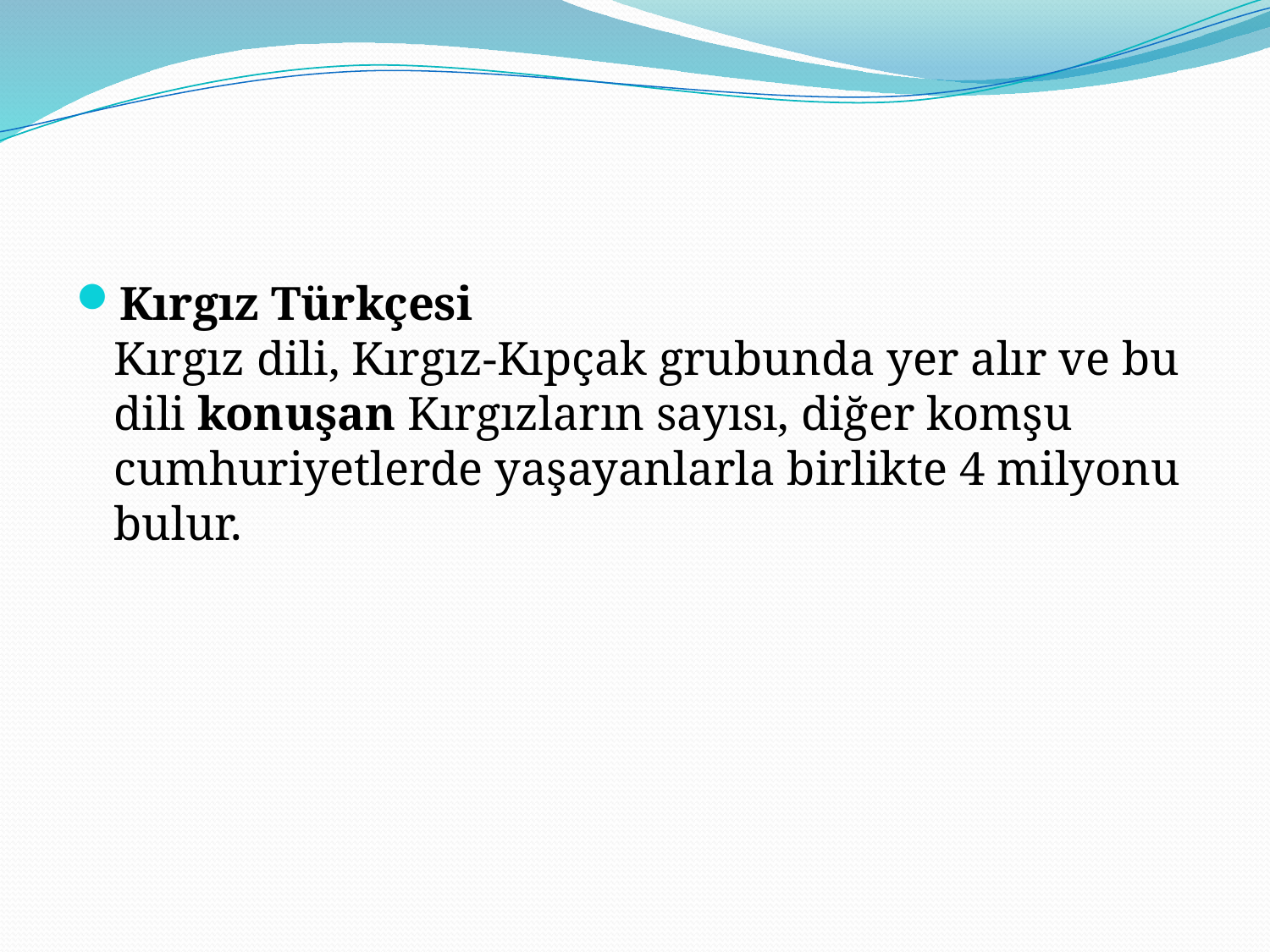

Kırgız Türkçesi
Kırgız dili, Kırgız-Kıpçak grubunda yer alır ve bu dili konuşan Kırgızların sayısı, diğer komşu cumhuriyetlerde yaşayanlarla birlikte 4 milyonu bulur.